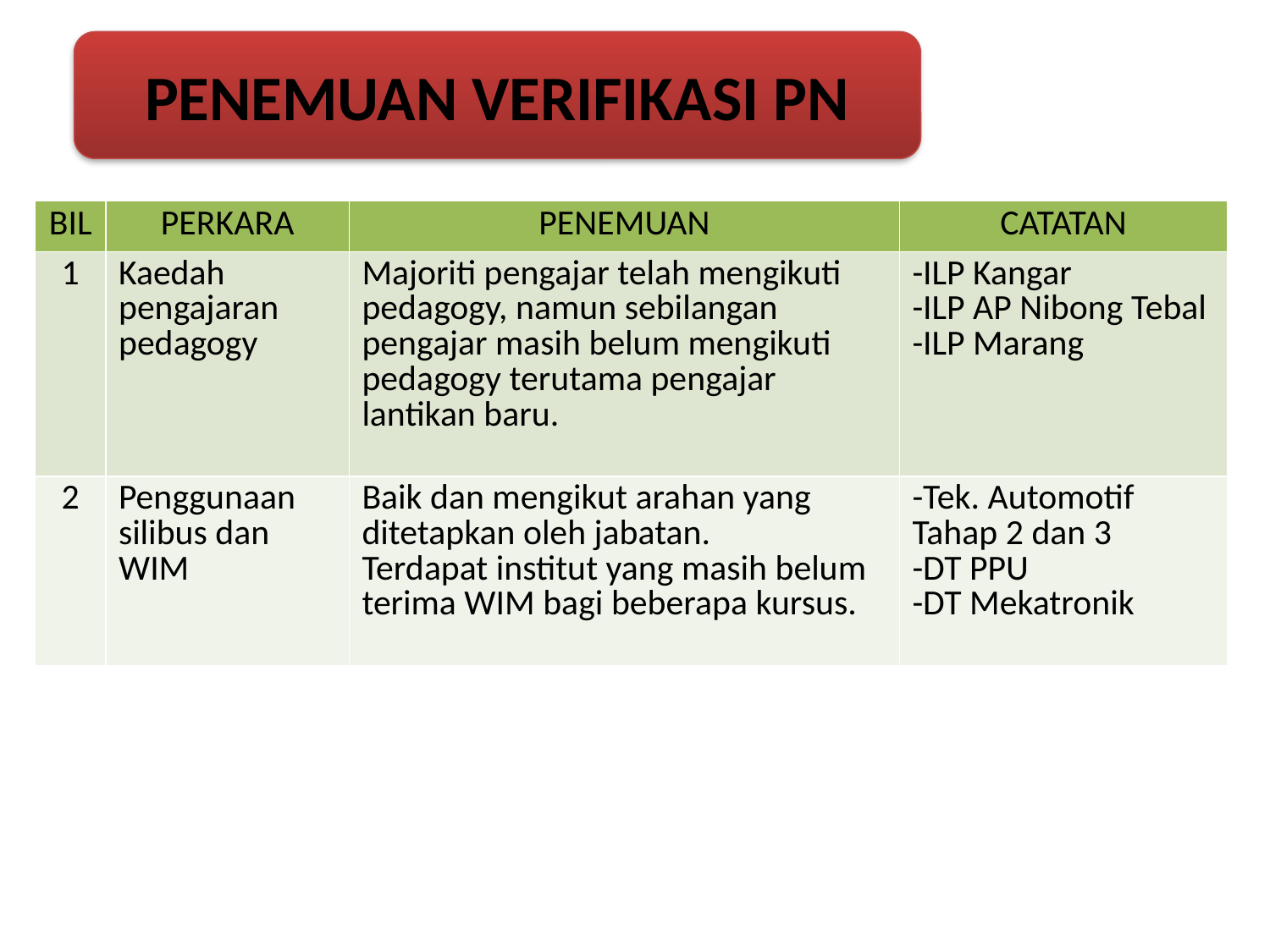

PENEMUAN VERIFIKASI PN
#
| BIL | PERKARA | PENEMUAN | CATATAN |
| --- | --- | --- | --- |
| 1 | Kaedah pengajaran pedagogy | Majoriti pengajar telah mengikuti pedagogy, namun sebilangan pengajar masih belum mengikuti pedagogy terutama pengajar lantikan baru. | -ILP Kangar -ILP AP Nibong Tebal -ILP Marang |
| 2 | Penggunaan silibus dan WIM | Baik dan mengikut arahan yang ditetapkan oleh jabatan. Terdapat institut yang masih belum terima WIM bagi beberapa kursus. | -Tek. Automotif Tahap 2 dan 3 -DT PPU -DT Mekatronik |